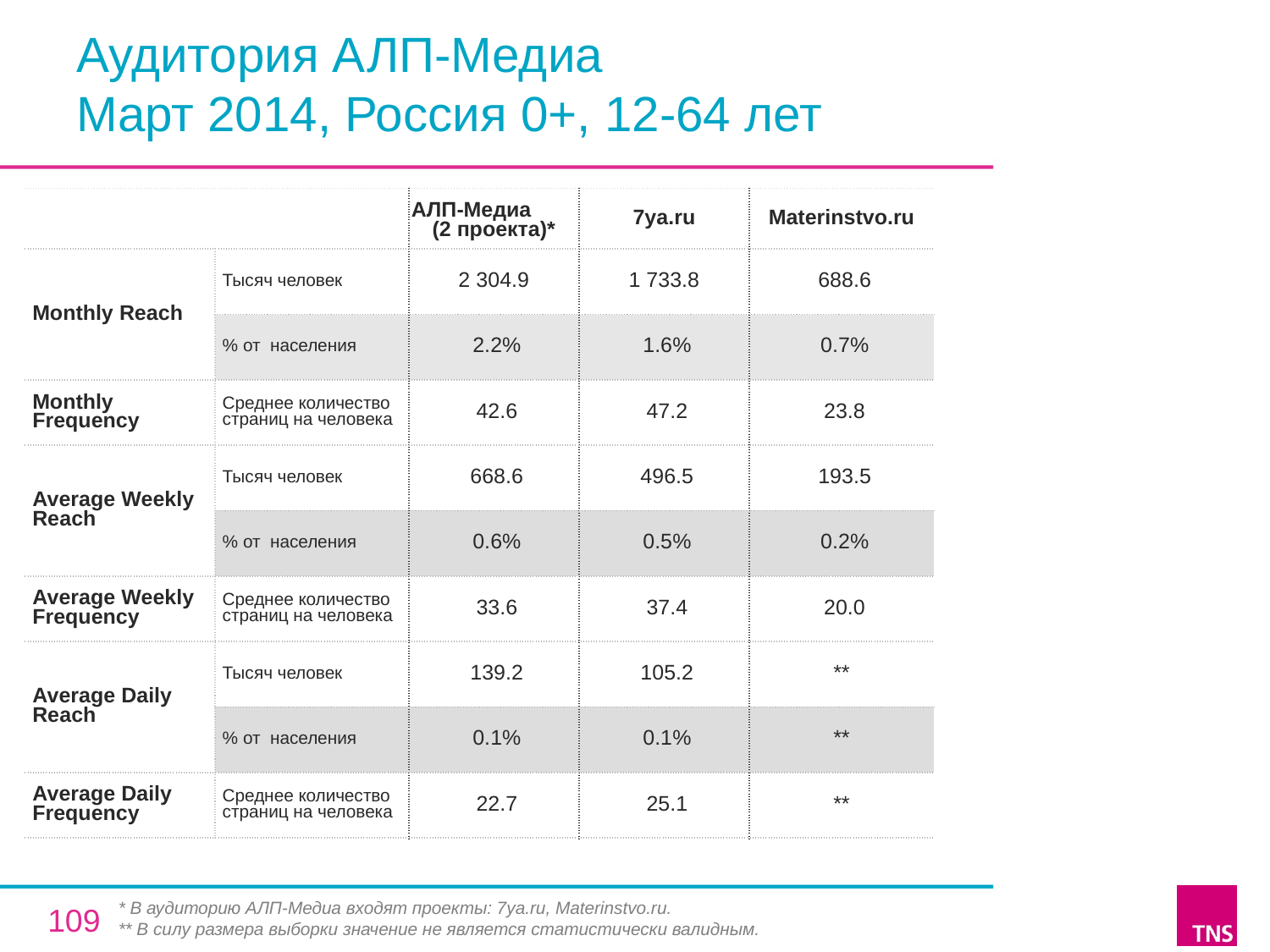

# Аудитория АЛП-Медиа Март 2014, Россия 0+, 12-64 лет
|  |  | АЛП-Медиа (2 проекта)\* | 7ya.ru | Materinstvo.ru |
| --- | --- | --- | --- | --- |
| Monthly Reach | Тысяч человек | 2 304.9 | 1 733.8 | 688.6 |
|  | % от населения | 2.2% | 1.6% | 0.7% |
| Monthly Frequency | Среднее количество страниц на человека | 42.6 | 47.2 | 23.8 |
| Average Weekly Reach | Тысяч человек | 668.6 | 496.5 | 193.5 |
|  | % от населения | 0.6% | 0.5% | 0.2% |
| Average Weekly Frequency | Среднее количество страниц на человека | 33.6 | 37.4 | 20.0 |
| Average Daily Reach | Тысяч человек | 139.2 | 105.2 | \*\* |
|  | % от населения | 0.1% | 0.1% | \*\* |
| Average Daily Frequency | Среднее количество страниц на человека | 22.7 | 25.1 | \*\* |
* В аудиторию АЛП-Медиа входят проекты: 7ya.ru, Materinstvo.ru.
** В силу размера выборки значение не является статистически валидным.
109